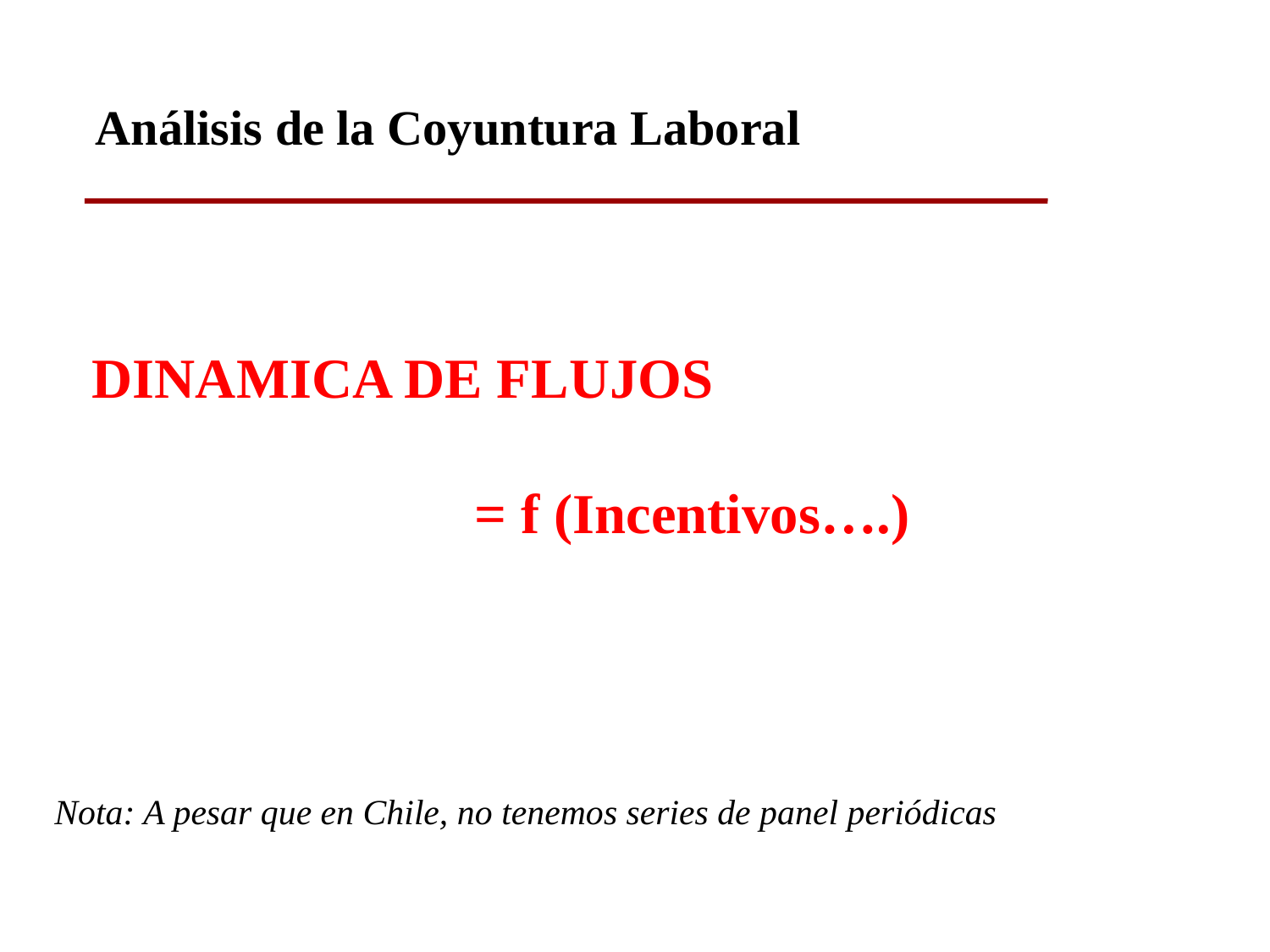

Análisis de la Coyuntura Laboral

DINAMICA DE FLUJOS

                           = f (Incentivos….)

Nota: A pesar que en Chile, no tenemos series de panel periódicas